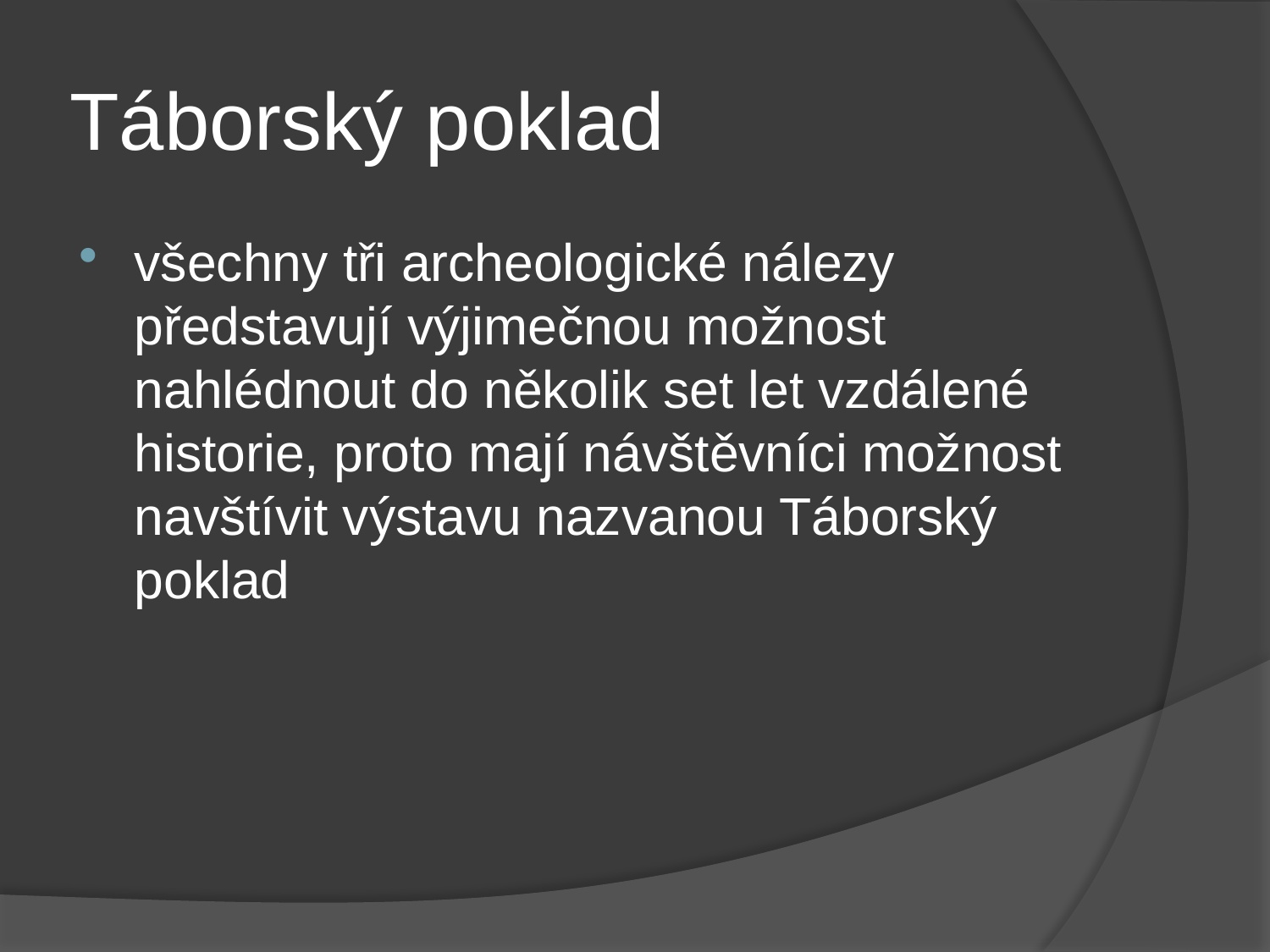

# Táborský poklad
všechny tři archeologické nálezy představují výjimečnou možnost nahlédnout do několik set let vzdálené historie, proto mají návštěvníci možnost navštívit výstavu nazvanou Táborský poklad